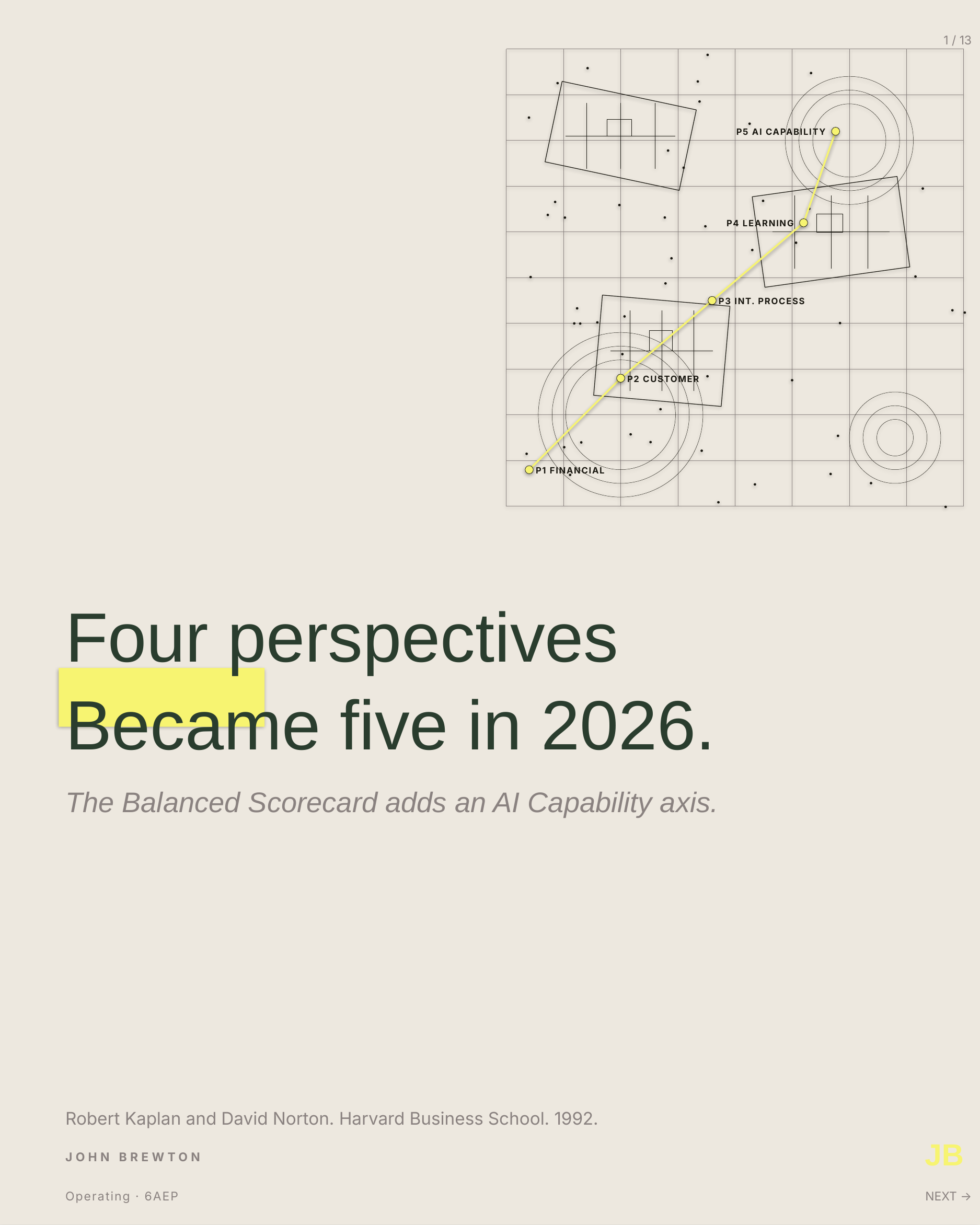

1 / 13

P5 AI CAPABILITY

P4 LEARNING

P3 INT. PROCESS

P2 CUSTOMER

P1 FINANCIAL

Four perspectives
Became five in 2026.

The Balanced Scorecard adds an AI Capability axis.
Robert Kaplan and David Norton. Harvard Business School. 1992.
JB
JOHN BREWTON
Operating · 6AEP
NEXT →